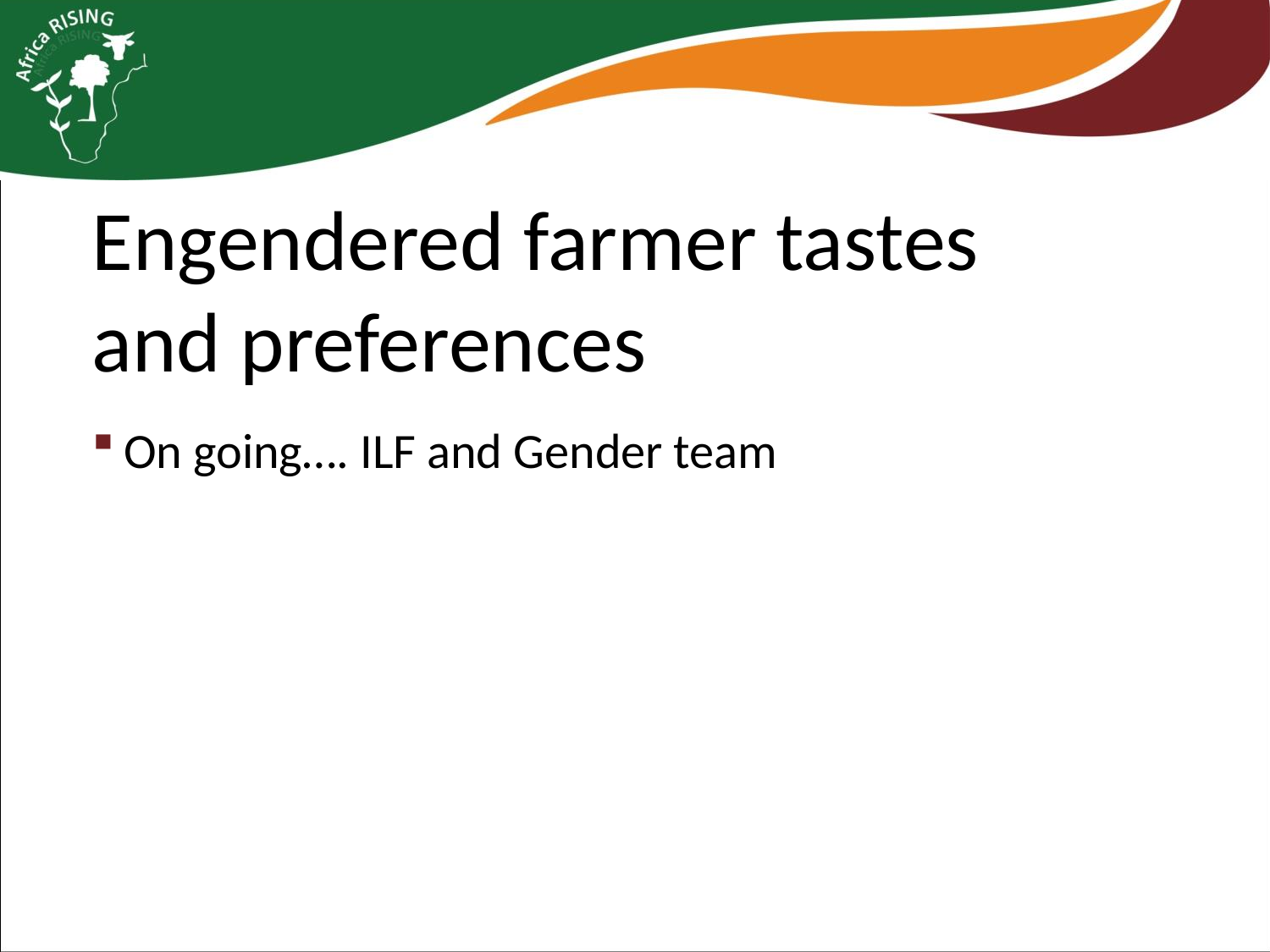

Engendered farmer tastes and preferences
On going…. ILF and Gender team